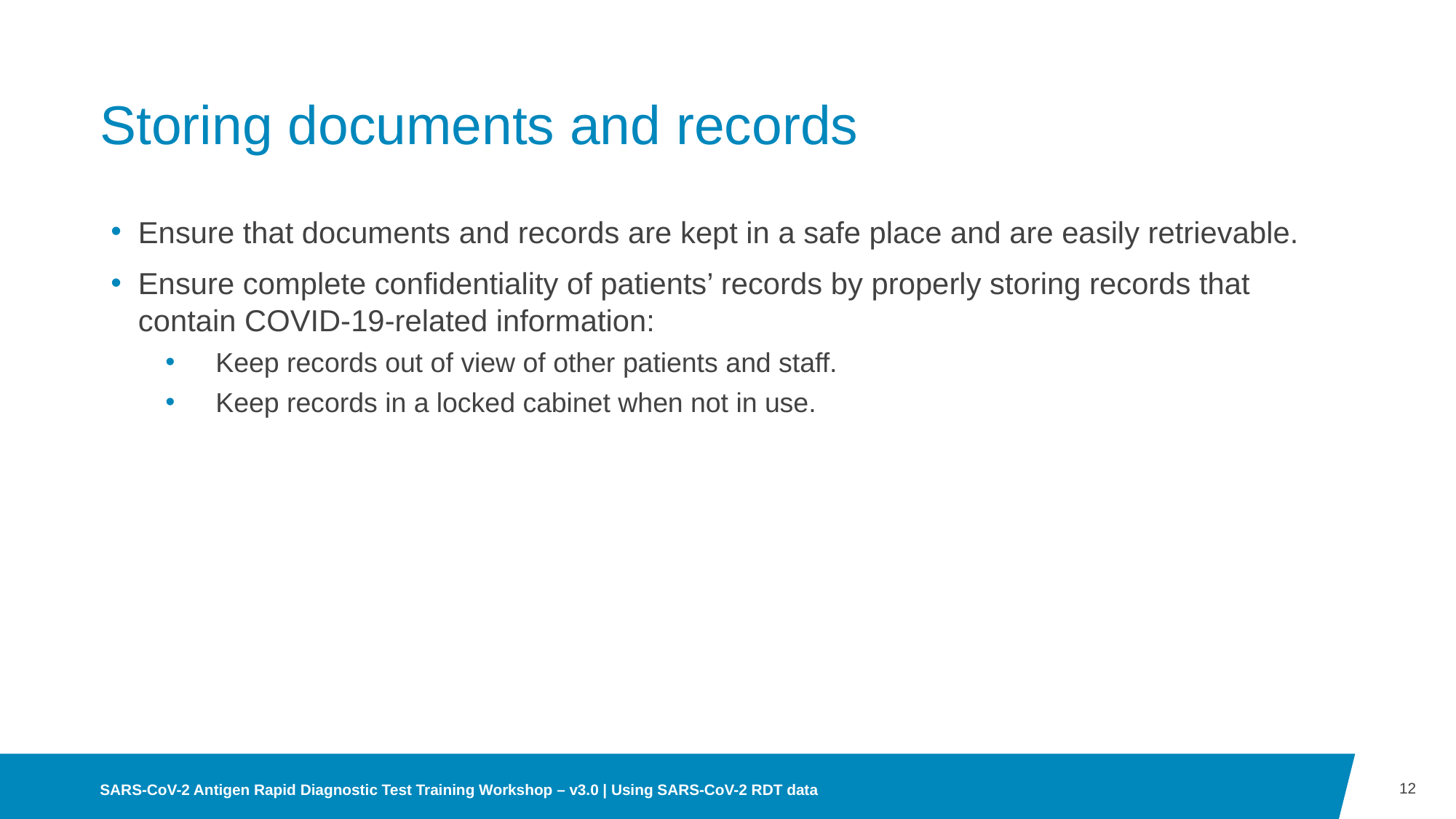

# Storing documents and records
Ensure that documents and records are kept in a safe place and are easily retrievable.
Ensure complete confidentiality of patients’ records by properly storing records that contain COVID-19-related information:
   Keep records out of view of other patients and staff.
   Keep records in a locked cabinet when not in use.

12
SARS-CoV-2 Antigen Rapid Diagnostic Test Training Workshop – v3.0 | Using SARS-CoV-2 RDT data